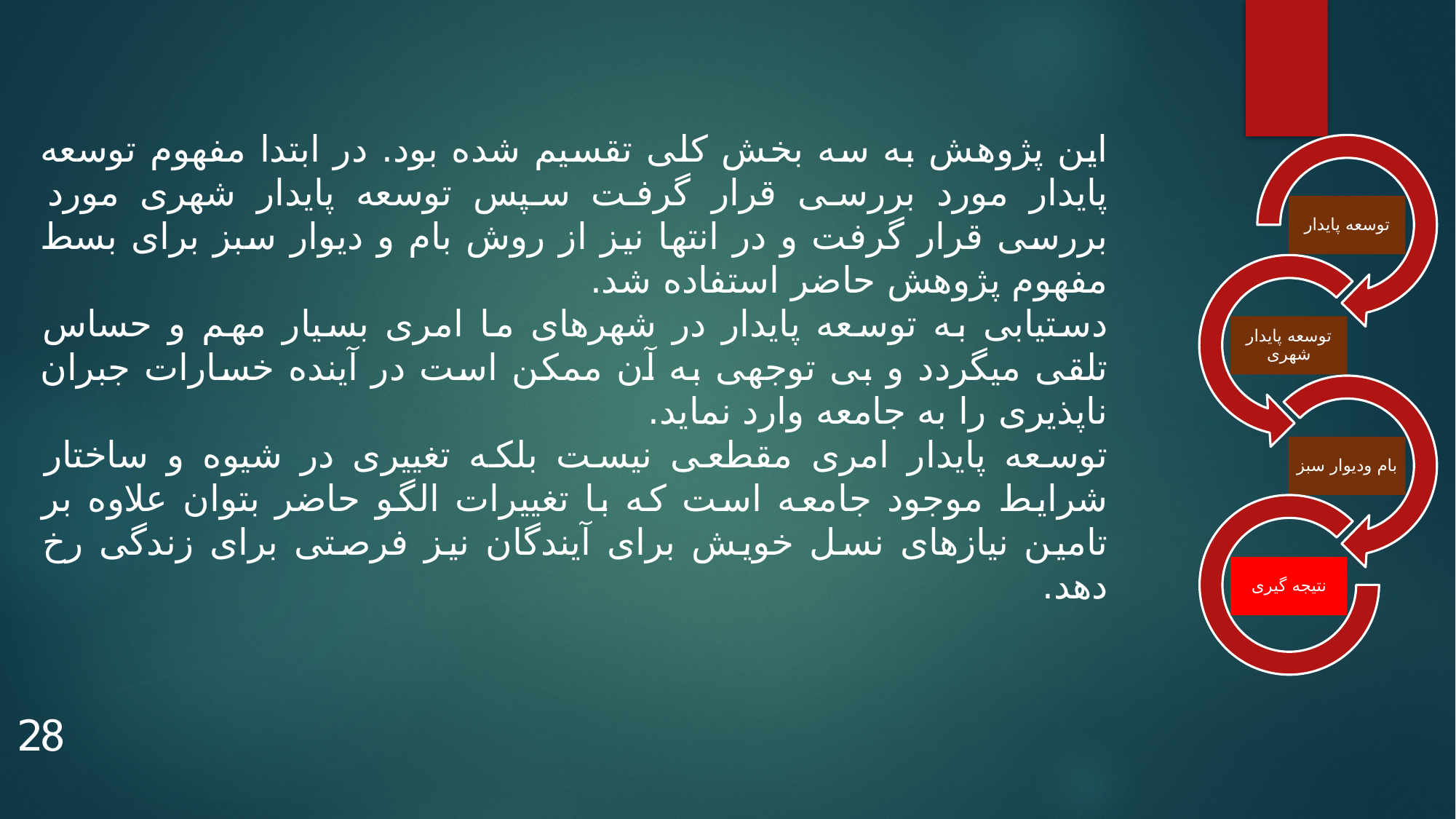

این پژوهش به سه بخش کلی تقسیم شده بود. در ابتدا مفهوم توسعه پایدار مورد بررسی قرار گرفت سپس توسعه پایدار شهری مورد بررسی قرار گرفت و در انتها نیز از روش بام و دیوار سبز برای بسط مفهوم پژوهش حاضر استفاده شد.
دستیابی به توسعه پایدار در شهرهای ما امری بسیار مهم و حساس تلقی میگردد و بی توجهی به آن ممکن است در آینده خسارات جبران ناپذیری را به جامعه وارد نماید.
توسعه پایدار امری مقطعی نیست بلکه تغییری در شیوه و ساختار شرایط موجود جامعه است که با تغییرات الگو حاضر بتوان علاوه بر تامین نیازهای نسل خویش برای آیندگان نیز فرصتی برای زندگی رخ دهد.
توسعه پایدار
توسعه پایدار شهری
بام ودیوار سبز
نتیجه گیری
28